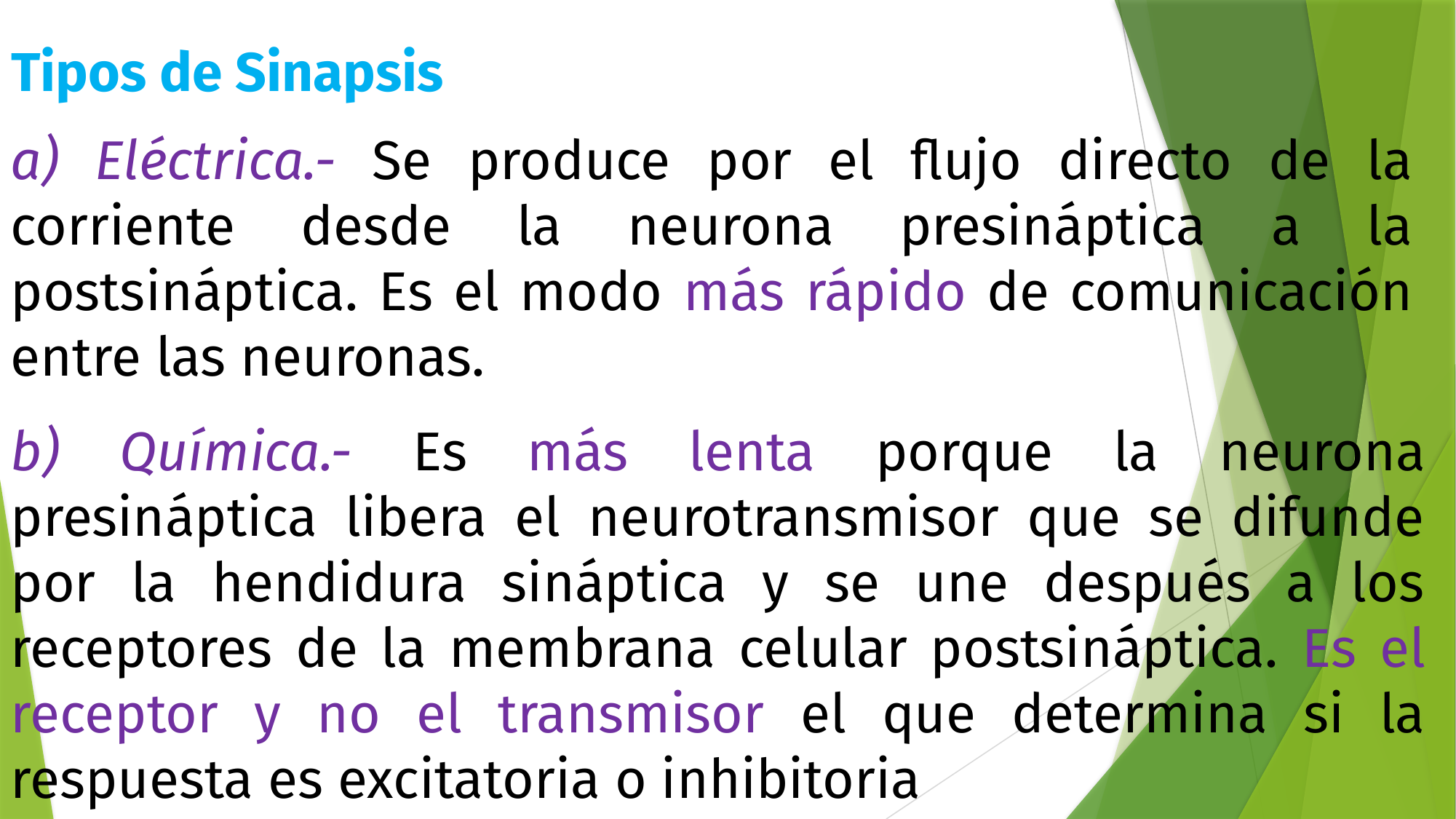

# Tipos de Sinapsis
a) Eléctrica.- Se produce por el flujo directo de la corriente desde la neurona presináptica a la postsináptica. Es el modo más rápido de comunicación entre las neuronas.
b) Química.- Es más lenta porque la neurona presináptica libera el neurotransmisor que se difunde por la hendidura sináptica y se une después a los receptores de la membrana celular postsináptica. Es el receptor y no el transmisor el que determina si la respuesta es excitatoria o inhibitoria